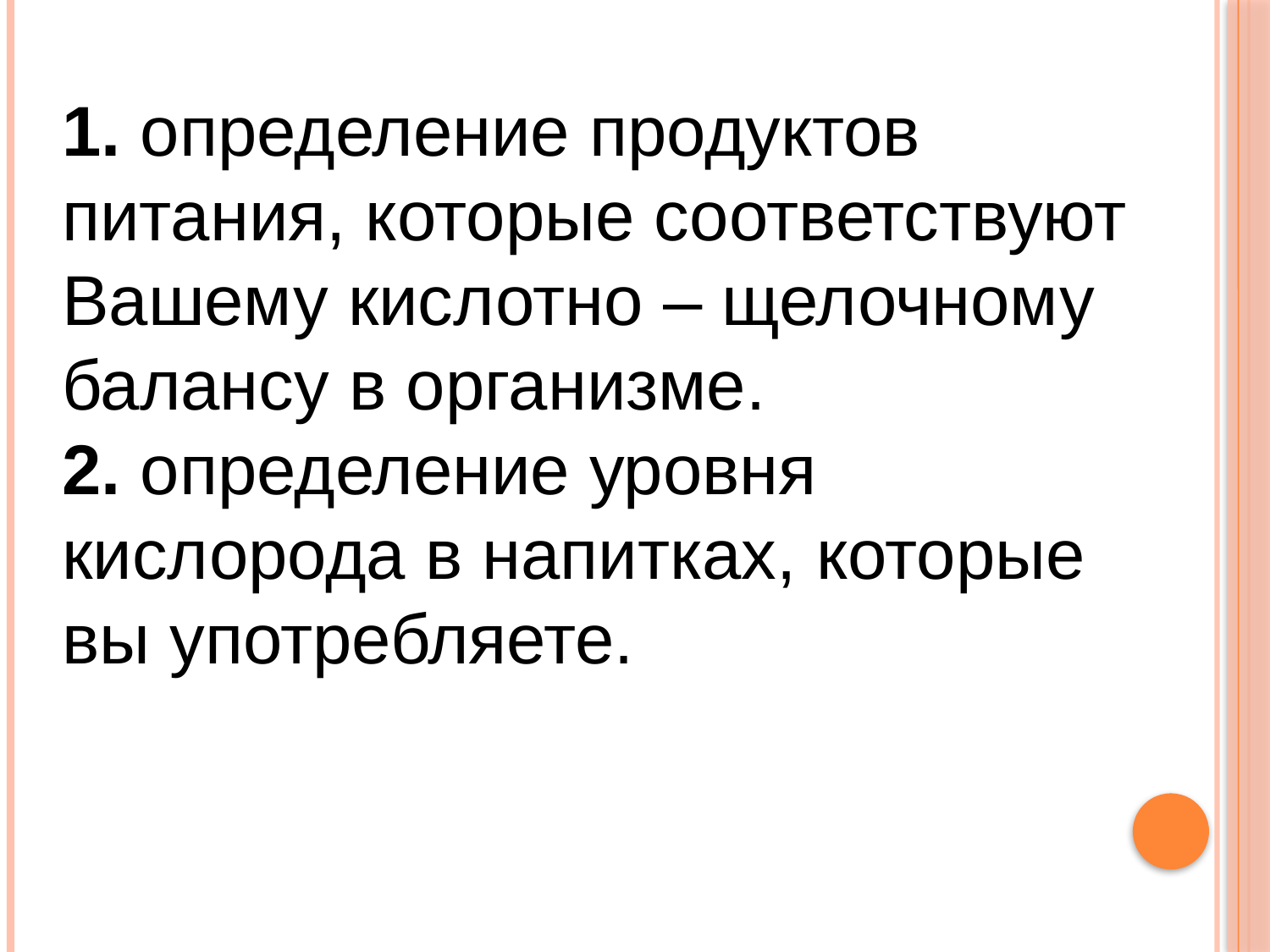

1. определение продуктов питания, которые соответствуют Вашему кислотно – щелочному балансу в организме.
2. определение уровня кислорода в напитках, которые вы употребляете.